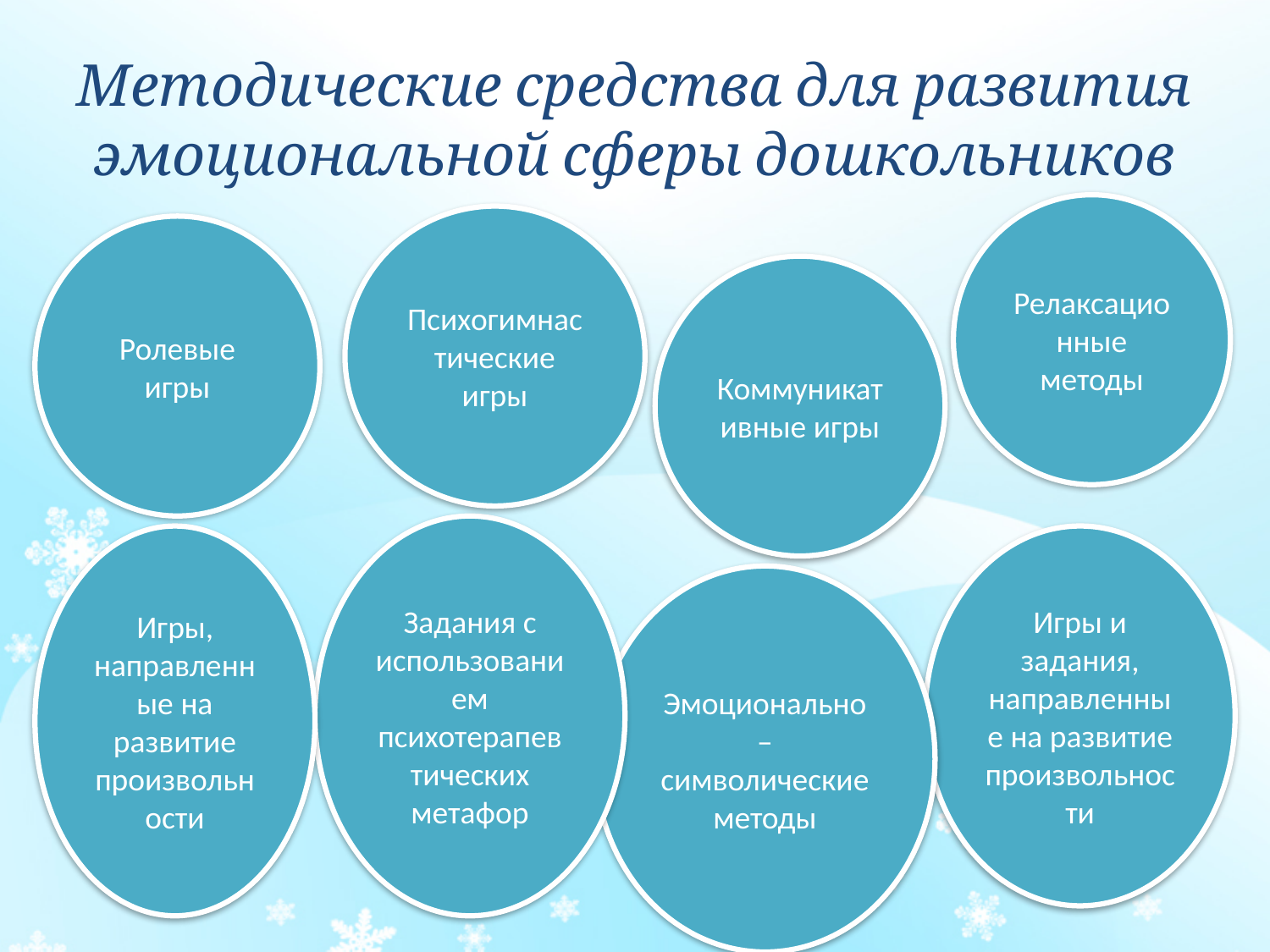

# Методические средства для развития эмоциональной сферы дошкольников
Релаксационные методы
Психогимнастические игры
Ролевые игры
Коммуникативные игры
Задания с использованием психотерапевтических метафор
Игры, направленные на развитие произвольности
Игры и задания, направленные на развитие произвольности
Эмоционально – символические методы